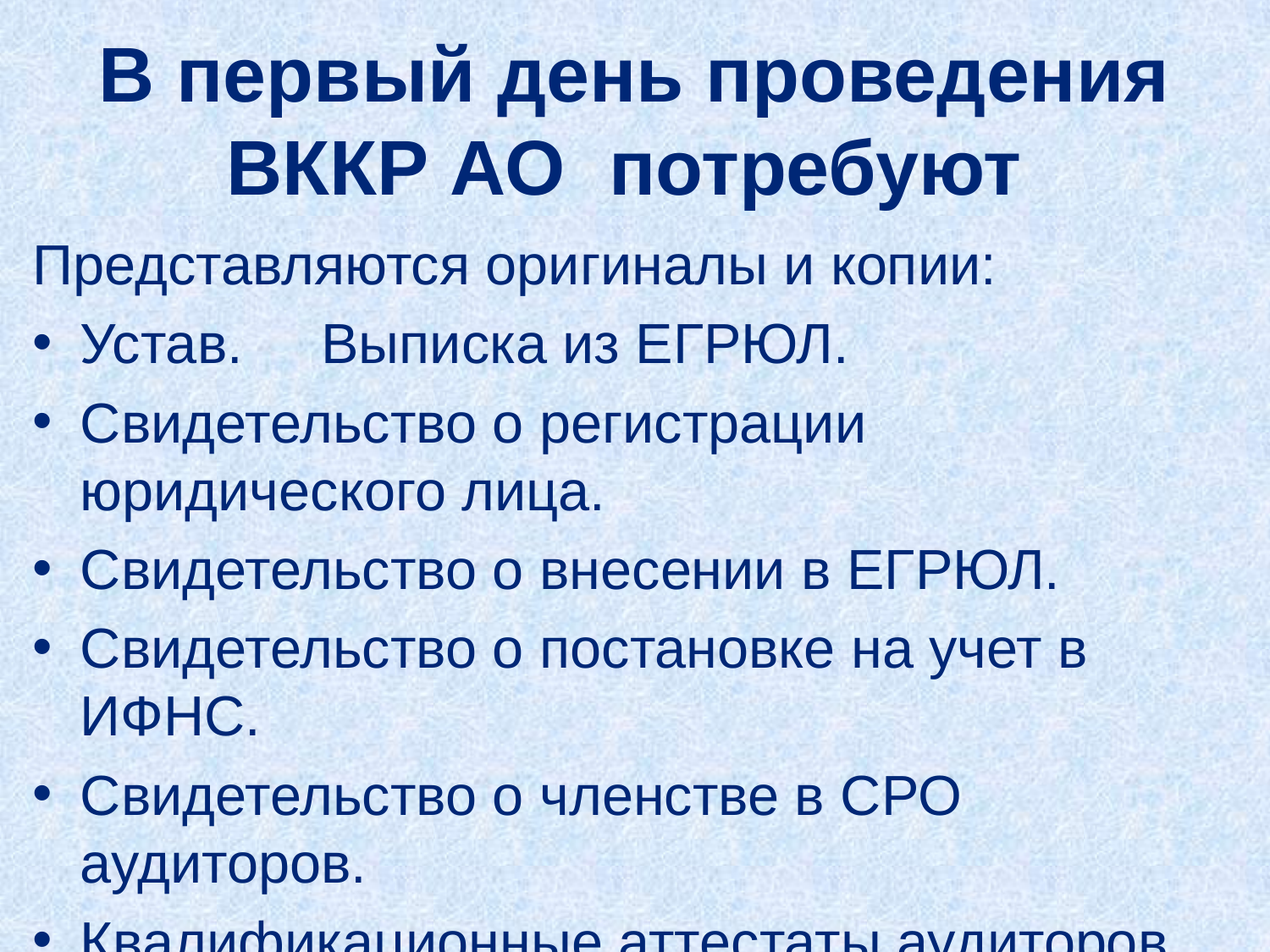

# В первый день проведения ВККР АО  потребуют
Представляются оригиналы и копии:
Устав.     Выписка из ЕГРЮЛ.
Свидетельство о регистрации юридического лица.
Свидетельство о внесении в ЕГРЮЛ.
Свидетельство о постановке на учет в ИФНС.
Свидетельство о членстве в СРО аудиторов.
Квалификационные аттестаты аудиторов.
Свидетельства о членстве в СРО аудиторов организации.